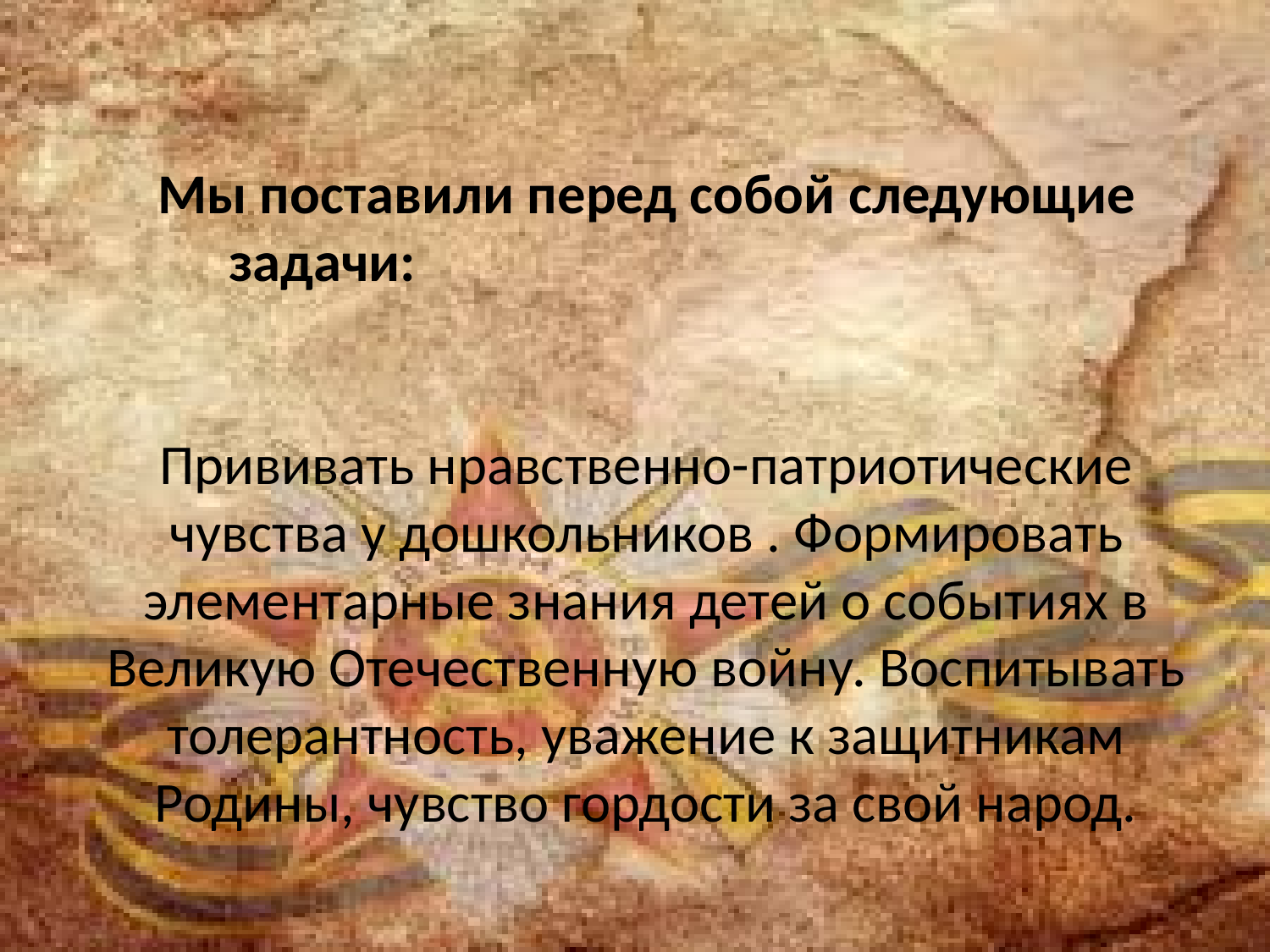

# Мы поставили перед собой следующие задачи:                                                    Прививать нравственно-патриотические чувства у дошкольников . Формировать элементарные знания детей о событиях в Великую Отечественную войну. Воспитывать толерантность, уважение к защитникам Родины, чувство гордости за свой народ.